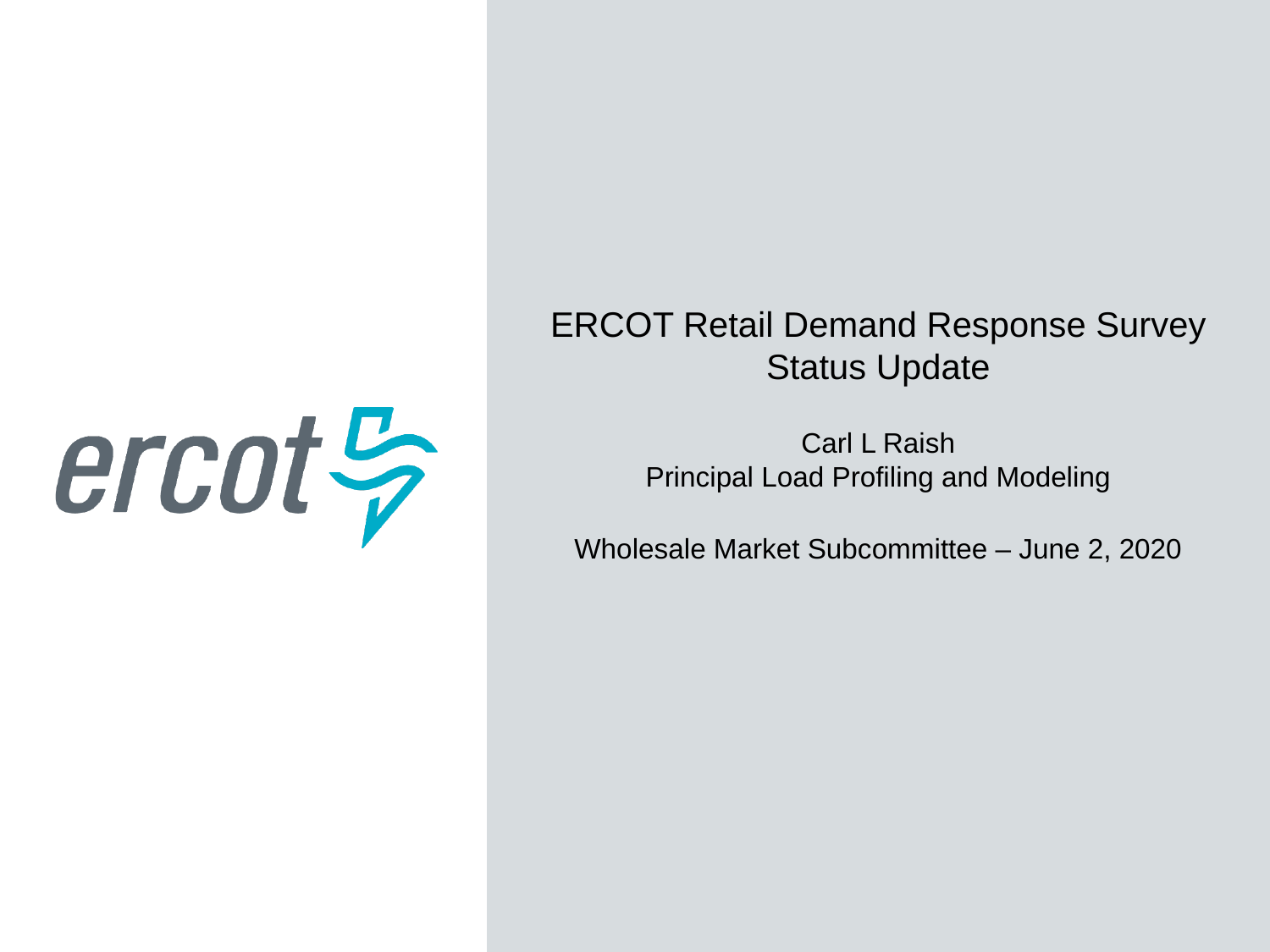

ERCOT Retail Demand Response Survey Status Update

Carl L Raish
Principal Load Profiling and Modeling

Wholesale Market Subcommittee – June 2, 2020